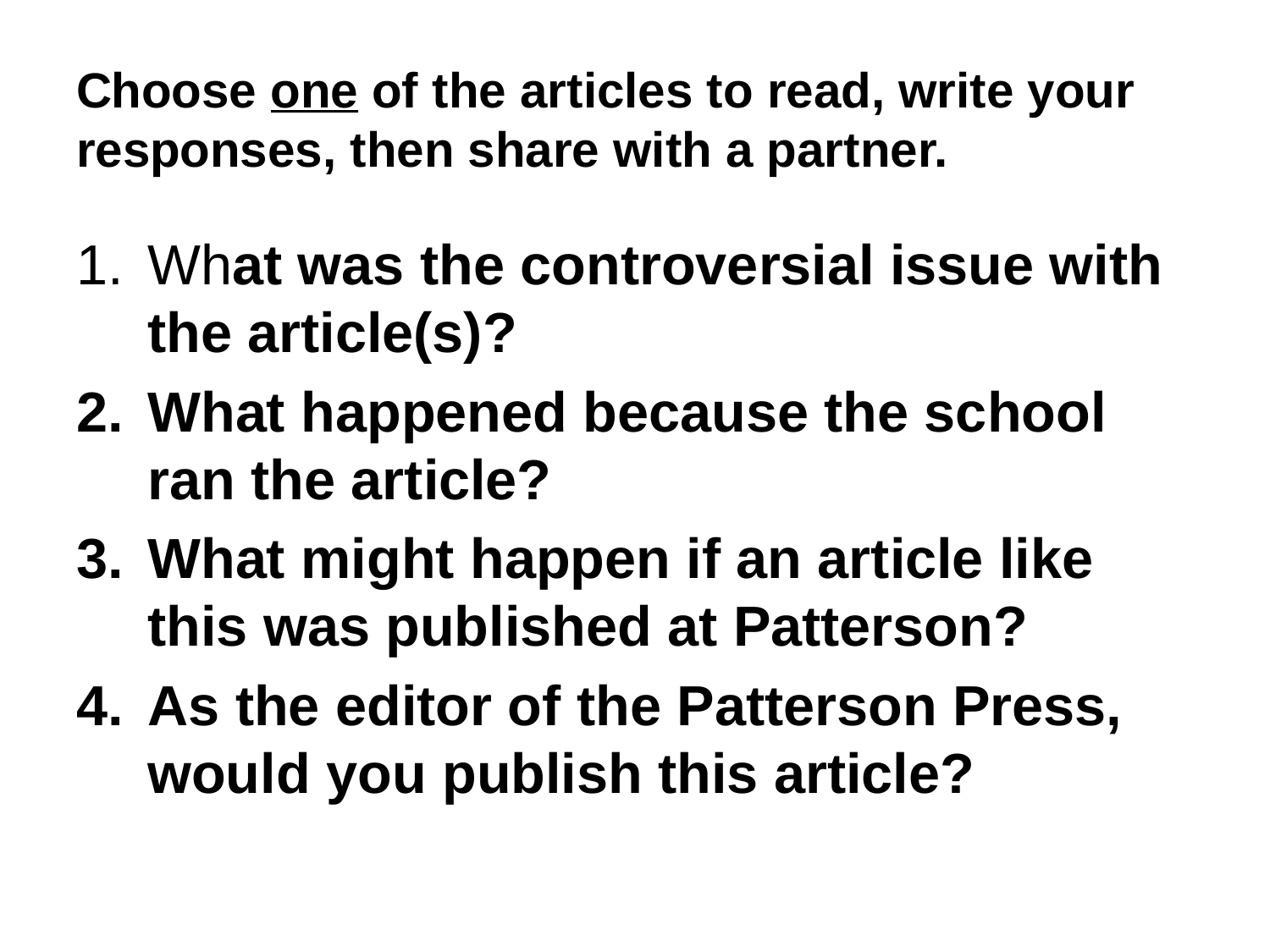

# Choose one of the articles to read, write your responses, then share with a partner.
What was the controversial issue with the article(s)?
What happened because the school ran the article?
What might happen if an article like this was published at Patterson?
As the editor of the Patterson Press, would you publish this article?